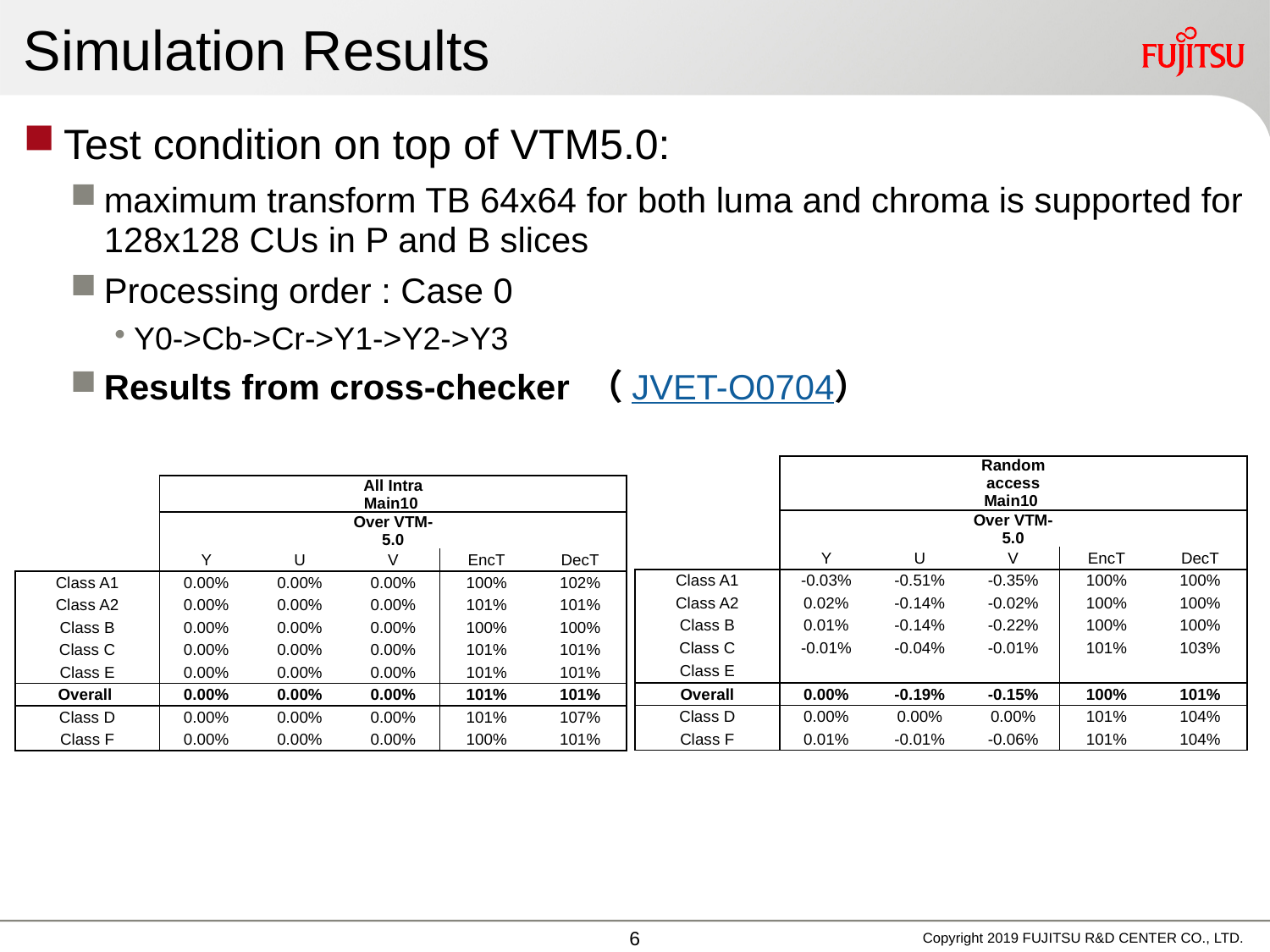

# Simulation Results
Test condition on top of VTM5.0:
maximum transform TB 64x64 for both luma and chroma is supported for 128x128 CUs in P and B slices
Processing order : Case 0
Y0->Cb->Cr->Y1->Y2->Y3
Results from cross-checker （JVET-O0704）

|  |  |  | Random access Main10 |  |  |
| --- | --- | --- | --- | --- | --- |
|  |  |  | Over VTM-5.0 |  |  |
|  | Y | U | V | EncT | DecT |
| Class A1 | -0.03% | -0.51% | -0.35% | 100% | 100% |
| Class A2 | 0.02% | -0.14% | -0.02% | 100% | 100% |
| Class B | 0.01% | -0.14% | -0.22% | 100% | 100% |
| Class C | -0.01% | -0.04% | -0.01% | 101% | 103% |
| Class E |  |  |  |  |  |
| Overall | 0.00% | -0.19% | -0.15% | 100% | 101% |
| Class D | 0.00% | 0.00% | 0.00% | 101% | 104% |
| Class F | 0.01% | -0.01% | -0.06% | 101% | 104% |
|  |  |  | All Intra Main10 |  |  |
| --- | --- | --- | --- | --- | --- |
|  |  |  | Over VTM-5.0 |  |  |
|  | Y | U | V | EncT | DecT |
| Class A1 | 0.00% | 0.00% | 0.00% | 100% | 102% |
| Class A2 | 0.00% | 0.00% | 0.00% | 101% | 101% |
| Class B | 0.00% | 0.00% | 0.00% | 100% | 100% |
| Class C | 0.00% | 0.00% | 0.00% | 101% | 101% |
| Class E | 0.00% | 0.00% | 0.00% | 101% | 101% |
| Overall | 0.00% | 0.00% | 0.00% | 101% | 101% |
| Class D | 0.00% | 0.00% | 0.00% | 101% | 107% |
| Class F | 0.00% | 0.00% | 0.00% | 100% | 101% |
6
Copyright 2019 FUJITSU R&D CENTER CO., LTD.